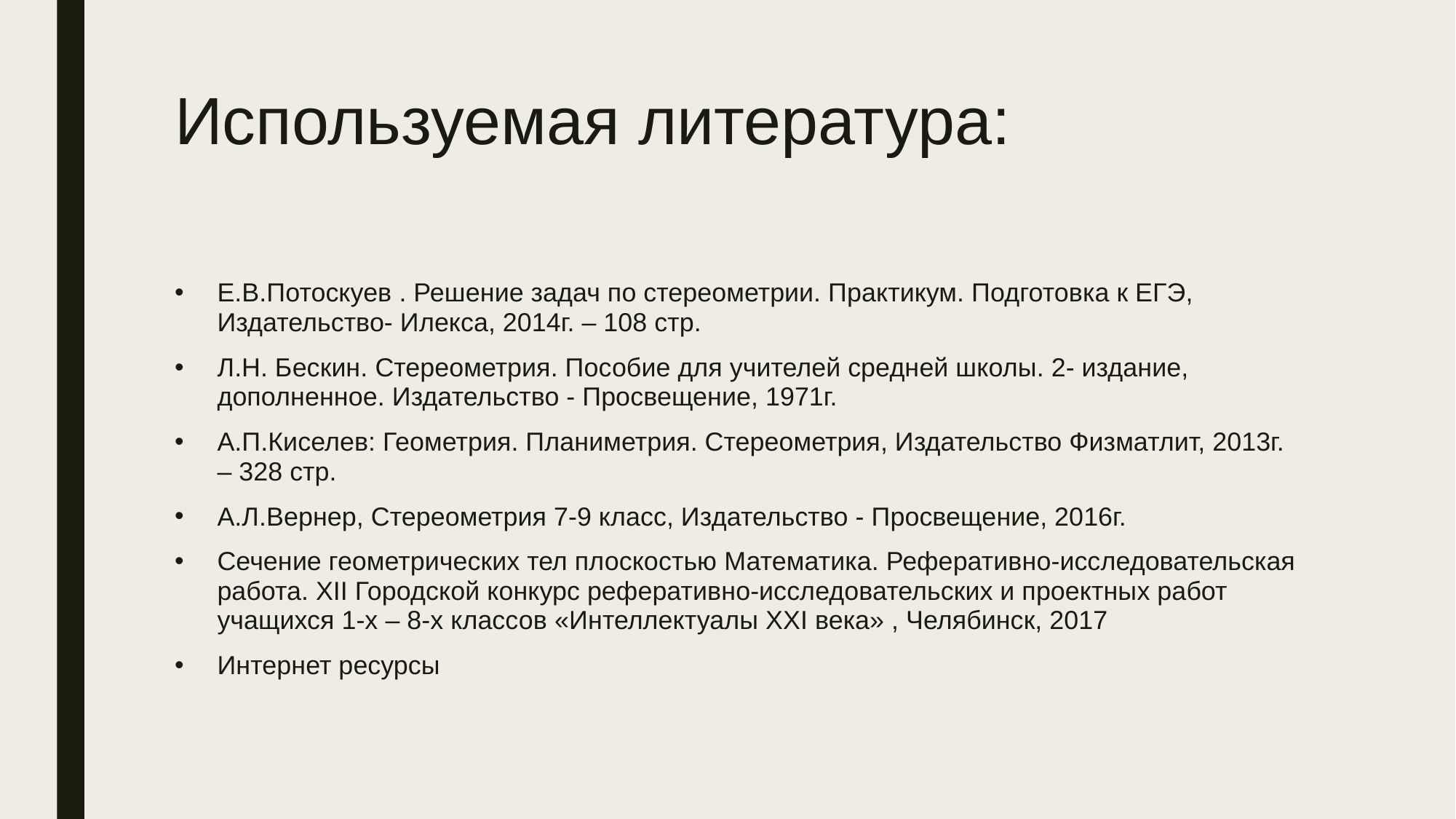

# Используемая литература:
Е.В.Потоскуев . Решение задач по стереометрии. Практикум. Подготовка к ЕГЭ, Издательство- Илекса, 2014г. – 108 стр.
Л.Н. Бескин. Стереометрия. Пособие для учителей средней школы. 2- издание, дополненное. Издательство - Просвещение, 1971г.
А.П.Киселев: Геометрия. Планиметрия. Стереометрия, Издательство Физматлит, 2013г. – 328 стр.
А.Л.Вернер, Стереометрия 7-9 класс, Издательство - Просвещение, 2016г.
Сечение геометрических тел плоскостью Математика. Реферативно-исследовательская работа. XII Городской конкурс реферативно-исследовательских и проектных работ учащихся 1-х – 8-х классов «Интеллектуалы XXI века» , Челябинск, 2017
Интернет ресурсы